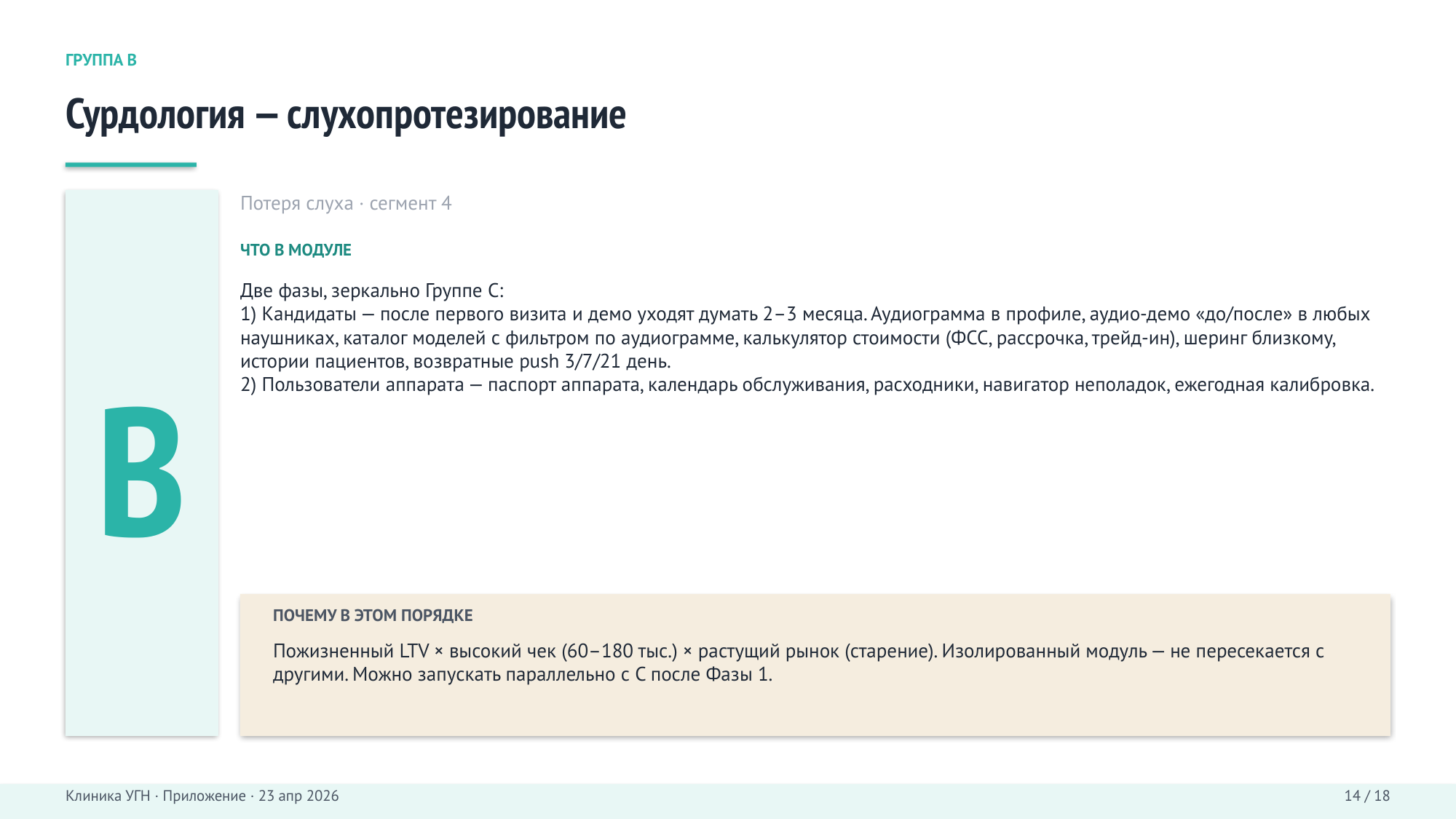

ГРУППА B
Сурдология — слухопротезирование

Потеря слуха · сегмент 4
ЧТО В МОДУЛЕ
Две фазы, зеркально Группе C:
1) Кандидаты — после первого визита и демо уходят думать 2–3 месяца. Аудиограмма в профиле, аудио-демо «до/после» в любых наушниках, каталог моделей с фильтром по аудиограмме, калькулятор стоимости (ФСС, рассрочка, трейд-ин), шеринг близкому, истории пациентов, возвратные push 3/7/21 день.
2) Пользователи аппарата — паспорт аппарата, календарь обслуживания, расходники, навигатор неполадок, ежегодная калибровка.
B

ПОЧЕМУ В ЭТОМ ПОРЯДКЕ
Пожизненный LTV × высокий чек (60–180 тыс.) × растущий рынок (старение). Изолированный модуль — не пересекается с другими. Можно запускать параллельно с C после Фазы 1.

Клиника УГН · Приложение · 23 апр 2026
14 / 18